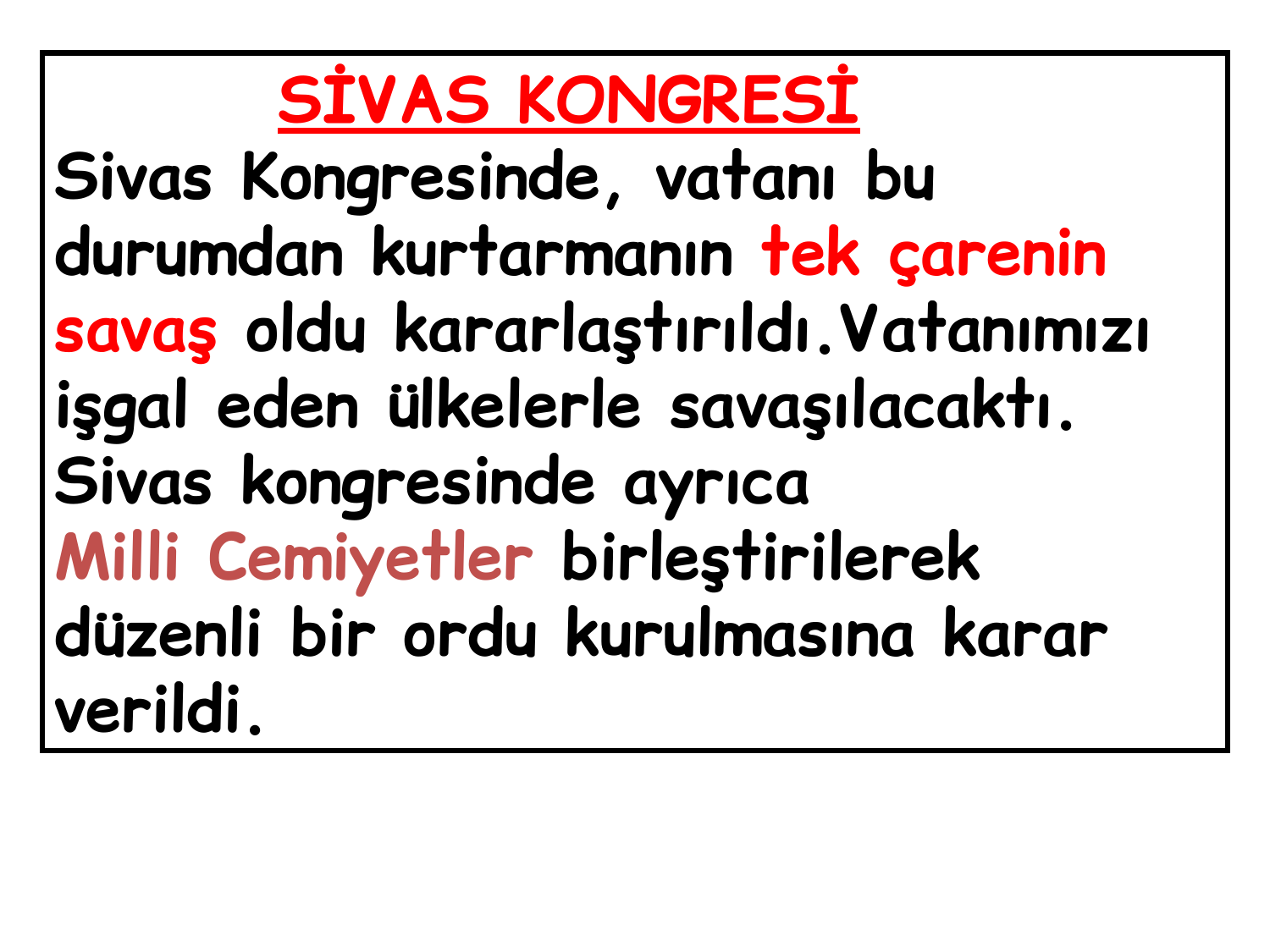

SİVAS KONGRESİ
Sivas Kongresinde, vatanı bu durumdan kurtarmanın tek çarenin savaş oldu kararlaştırıldı.Vatanımızı işgal eden ülkelerle savaşılacaktı. Sivas kongresinde ayrıca
Milli Cemiyetler birleştirilerek düzenli bir ordu kurulmasına karar verildi.